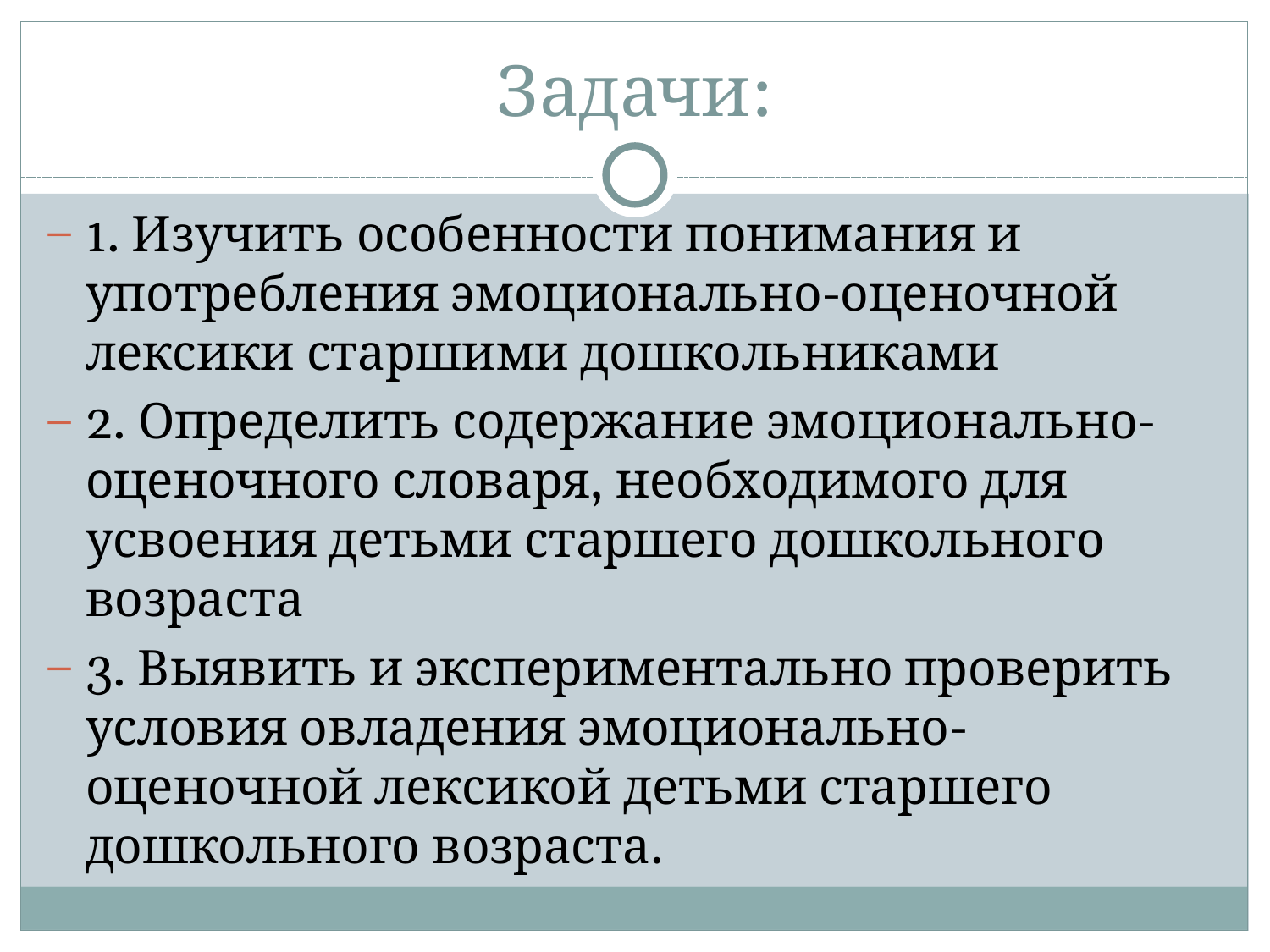

Задачи:
1. Изучить особенности понимания и употребления эмоционально-оценочной лексики старшими дошкольниками
2. Определить содержание эмоционально-оценочного словаря, необходимого для усвоения детьми старшего дошкольного возраста
3. Выявить и экспериментально проверить условия овладения эмоционально-оценочной лексикой детьми старшего дошкольного возраста.